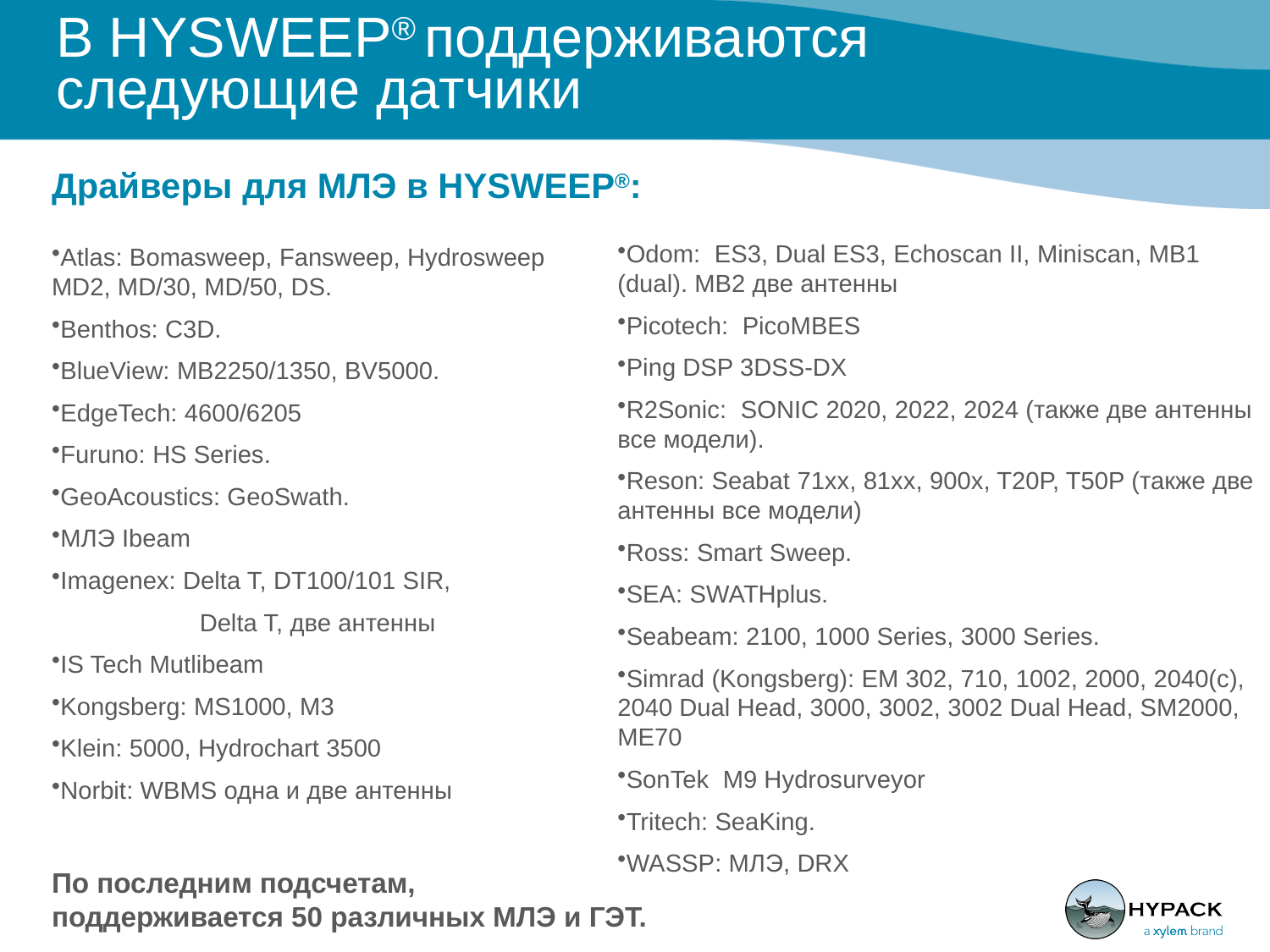

# В HYSWEEP® поддерживаются следующие датчики

Драйверы для МЛЭ в HYSWEEP®:
Odom:  ES3, Dual ES3, Echoscan II, Miniscan, MB1 (dual). MB2 две антенны
Picotech:  PicoMBES
Ping DSP 3DSS-DX
R2Sonic:  SONIC 2020, 2022, 2024 (также две антенны все модели).
Reson: Seabat 71xx, 81xx, 900x, T20P, T50P (также две антенны все модели)
Ross: Smart Sweep.
SEA: SWATHplus.
Seabeam: 2100, 1000 Series, 3000 Series.
Simrad (Kongsberg): EM 302, 710, 1002, 2000, 2040(c), 2040 Dual Head, 3000, 3002, 3002 Dual Head, SM2000, ME70
SonTek  M9 Hydrosurveyor
Tritech: SeaKing.
WASSP: МЛЭ, DRX
Atlas: Bomasweep, Fansweep, Hydrosweep MD2, MD/30, MD/50, DS.
Benthos: C3D.
BlueView: MB2250/1350, BV5000.
EdgeTech: 4600/6205
Furuno: HS Series.
GeoAcoustics: GeoSwath.
МЛЭ Ibeam
Imagenex: Delta T, DT100/101 SIR,
	   Delta T, две антенны
IS Tech Mutlibeam
Kongsberg: MS1000, M3
Klein: 5000, Hydrochart 3500
Norbit: WBMS одна и две антенны
По последним подсчетам,
поддерживается 50 различных МЛЭ и ГЭТ.